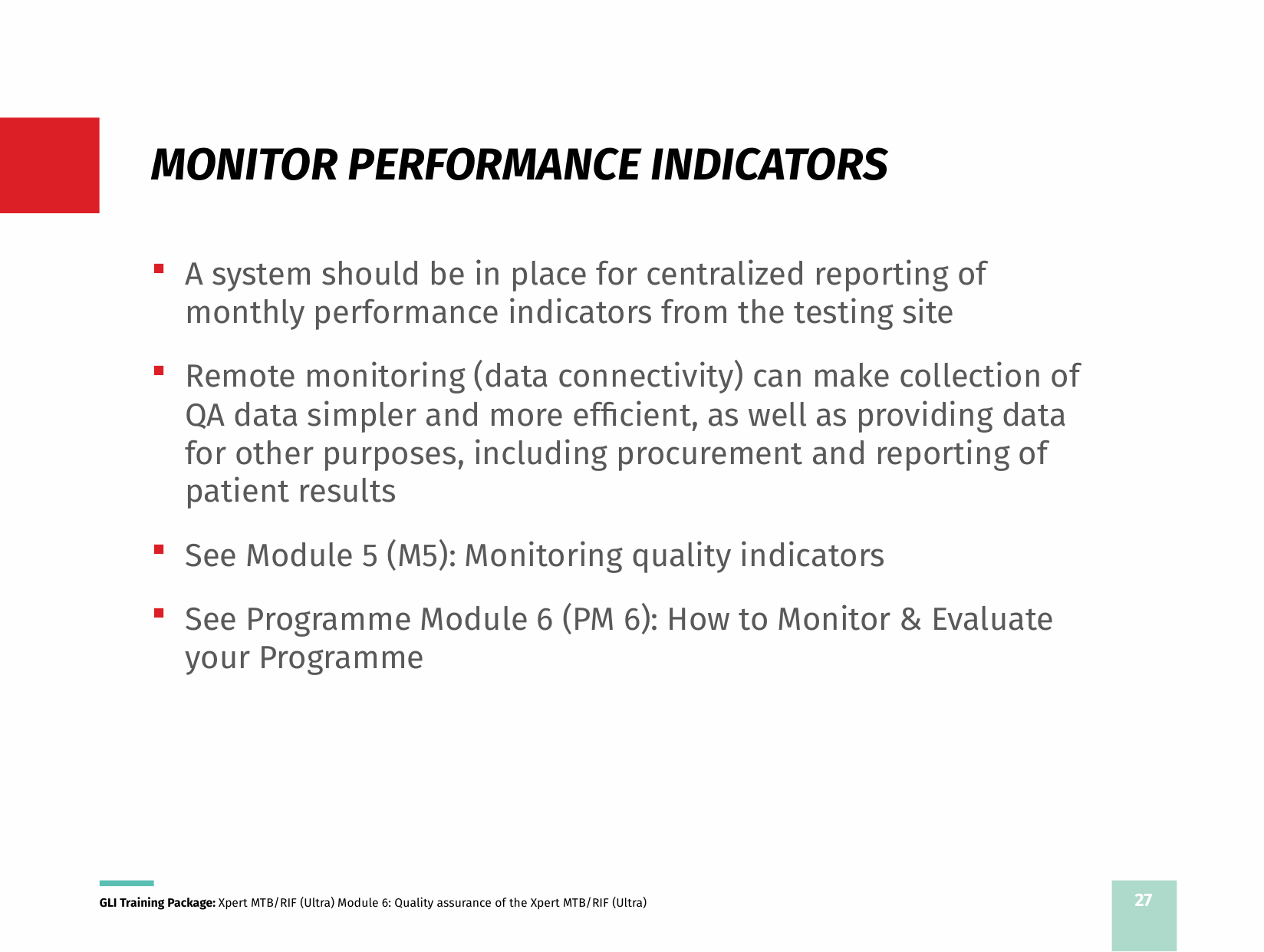

# MONITOR PERFORMANCE INDICATORS
A system should be in place for centralized reporting of monthly performance indicators from the testing site
Remote monitoring (data connectivity) can make collection of QA data simpler and more efficient, as well as providing data for other purposes, including procurement and reporting of patient results
See Module 5 (M5): Monitoring quality indicators
See Programme Module 6 (PM 6): How to Monitor & Evaluate your Programme